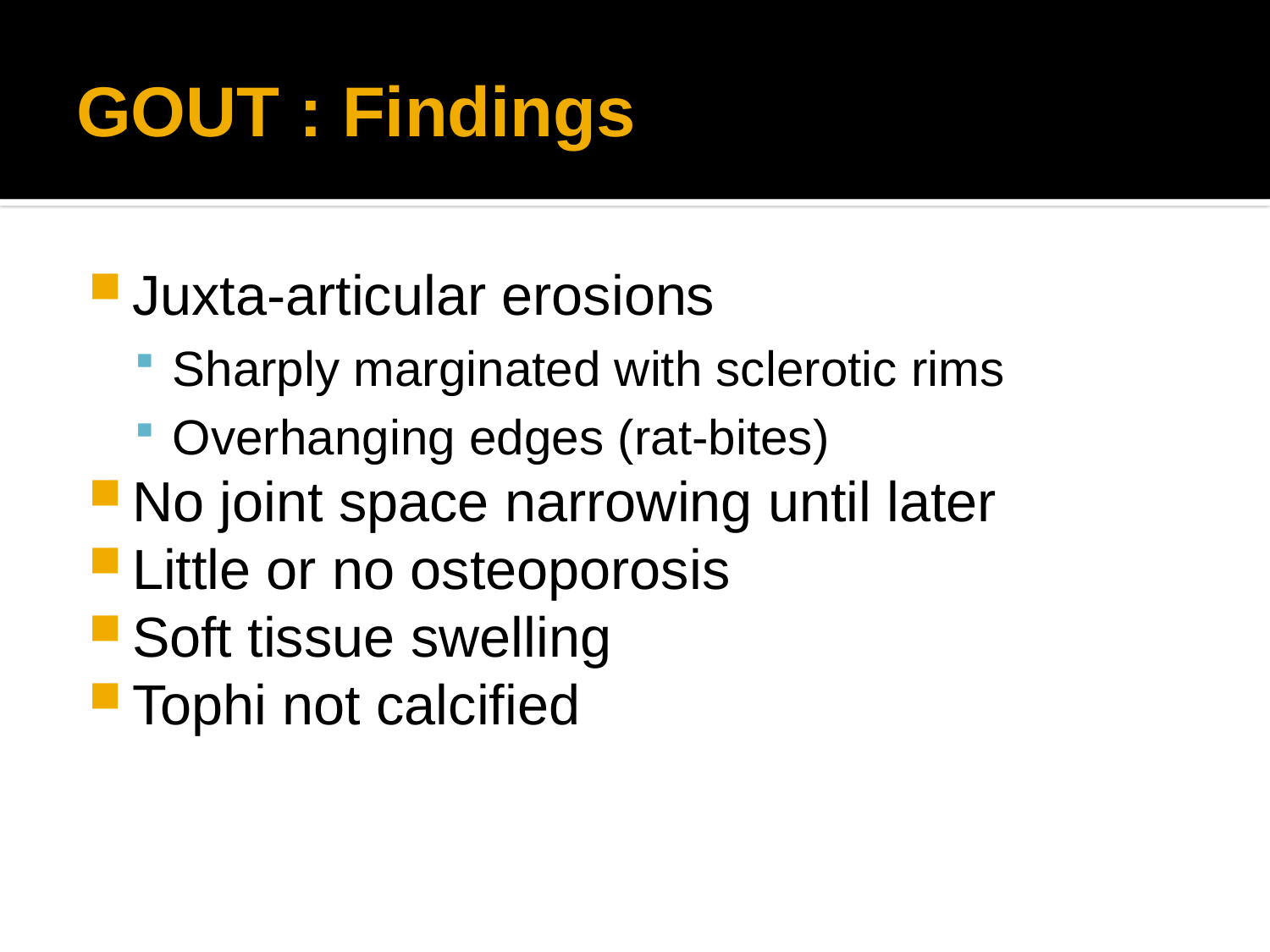

# GOUT : Findings
Juxta-articular erosions
Sharply marginated with sclerotic rims
Overhanging edges (rat-bites)
No joint space narrowing until later
Little or no osteoporosis
Soft tissue swelling
Tophi not calcified